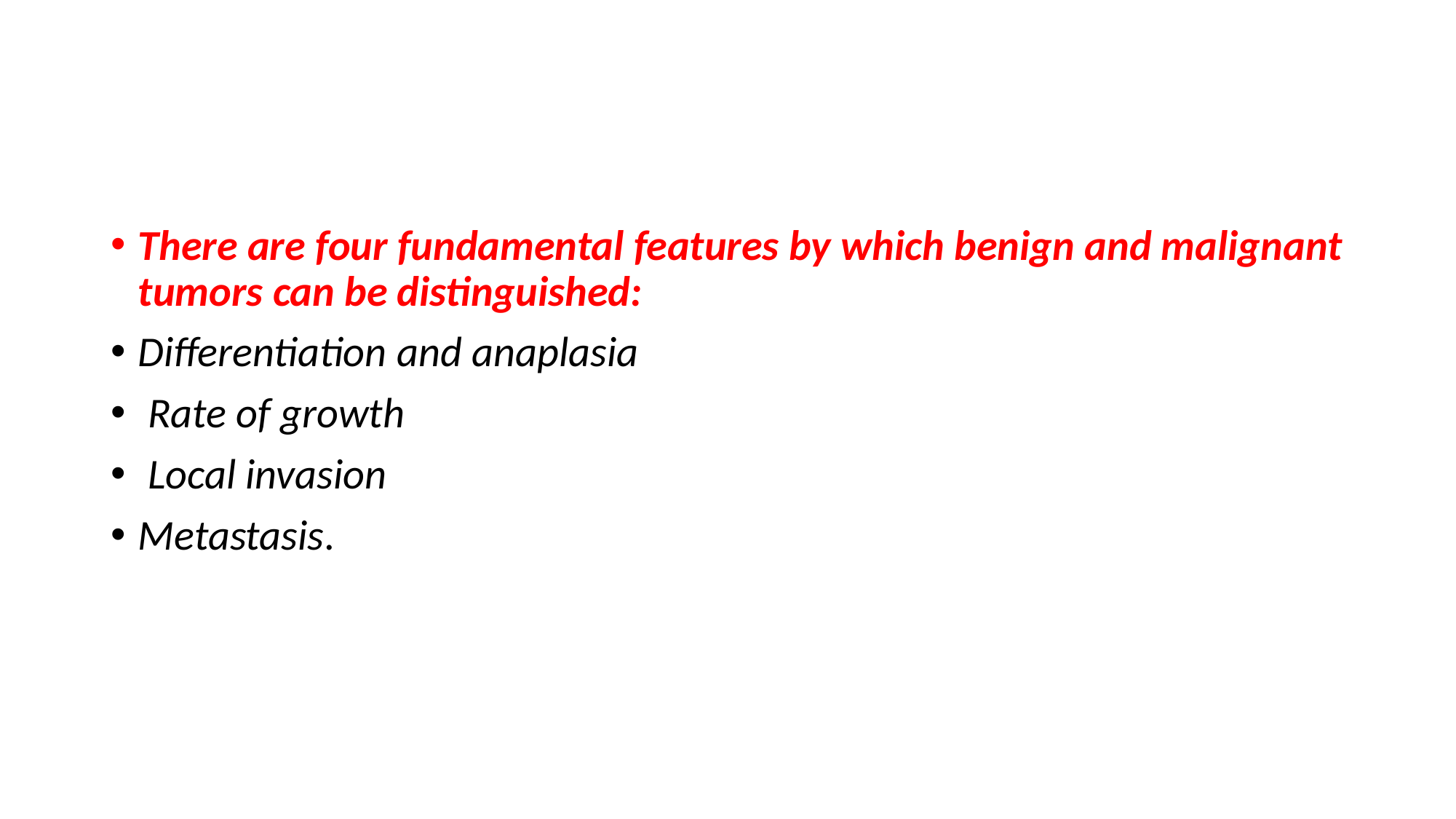

#
There are four fundamental features by which benign and malignant tumors can be distinguished:
Differentiation and anaplasia
 Rate of growth
 Local invasion
Metastasis.